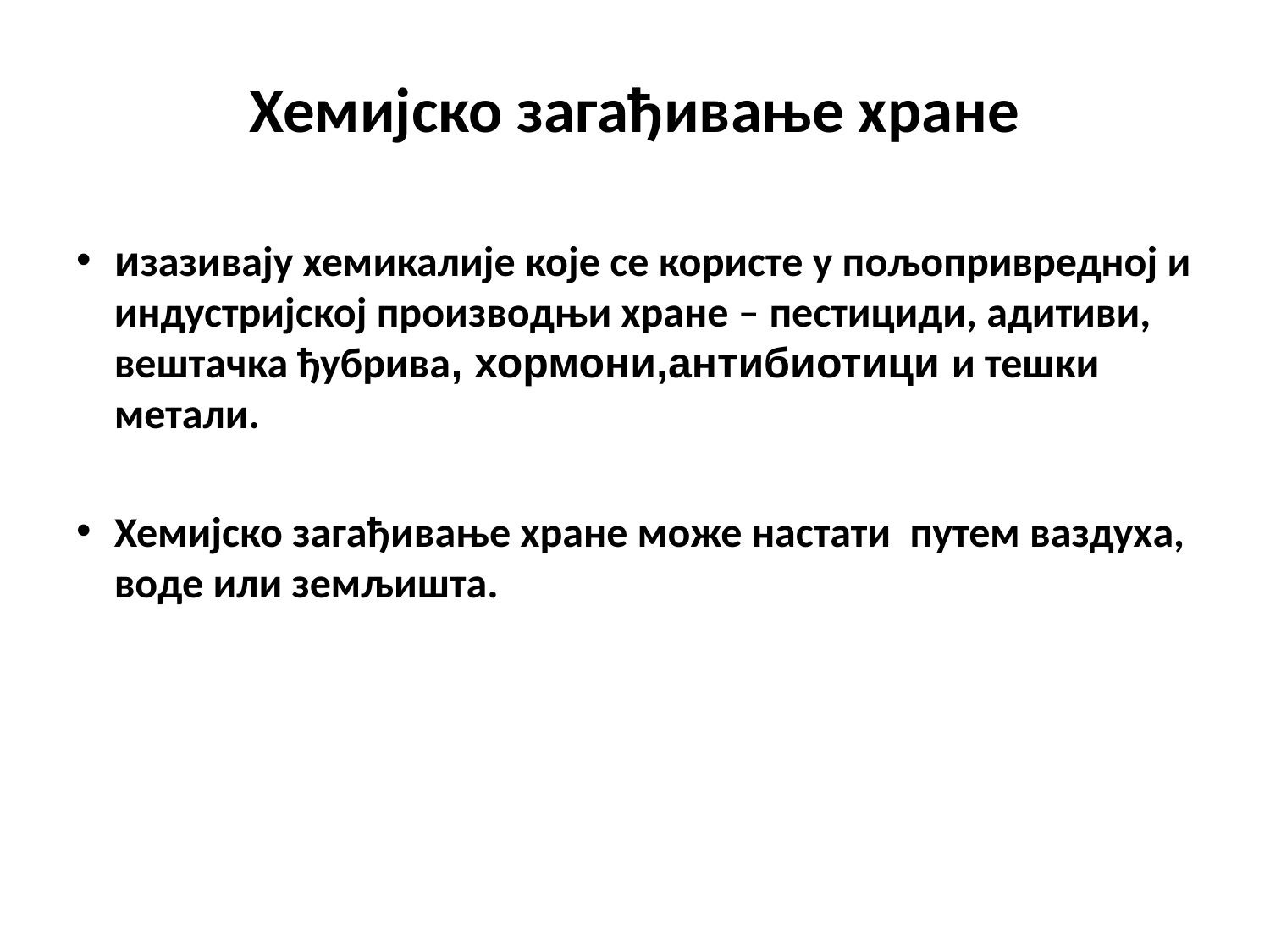

Хемијско загађивање хране
изазивају хемикалије које се користе у пољопривредној и индустријској производњи хране – пестициди, адитиви, вештачка ђубрива, хормони,антибиотици и тешки метали.

Хемијско загађивање хране може настати  путем ваздуха, воде или земљишта.